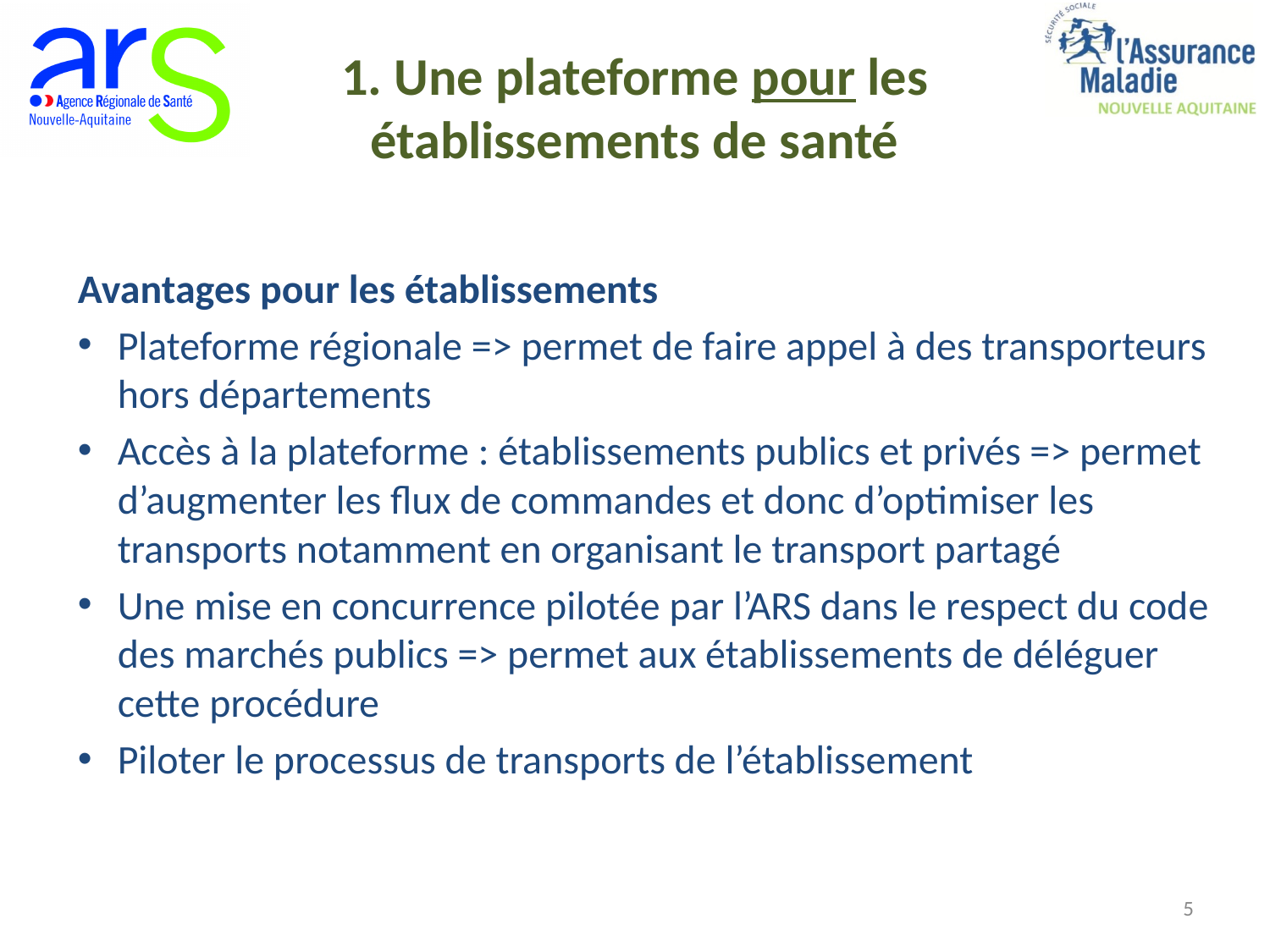

# 1. Une plateforme pour les établissements de santé
Avantages pour les établissements
Plateforme régionale => permet de faire appel à des transporteurs hors départements
Accès à la plateforme : établissements publics et privés => permet d’augmenter les flux de commandes et donc d’optimiser les transports notamment en organisant le transport partagé
Une mise en concurrence pilotée par l’ARS dans le respect du code des marchés publics => permet aux établissements de déléguer cette procédure
Piloter le processus de transports de l’établissement

5